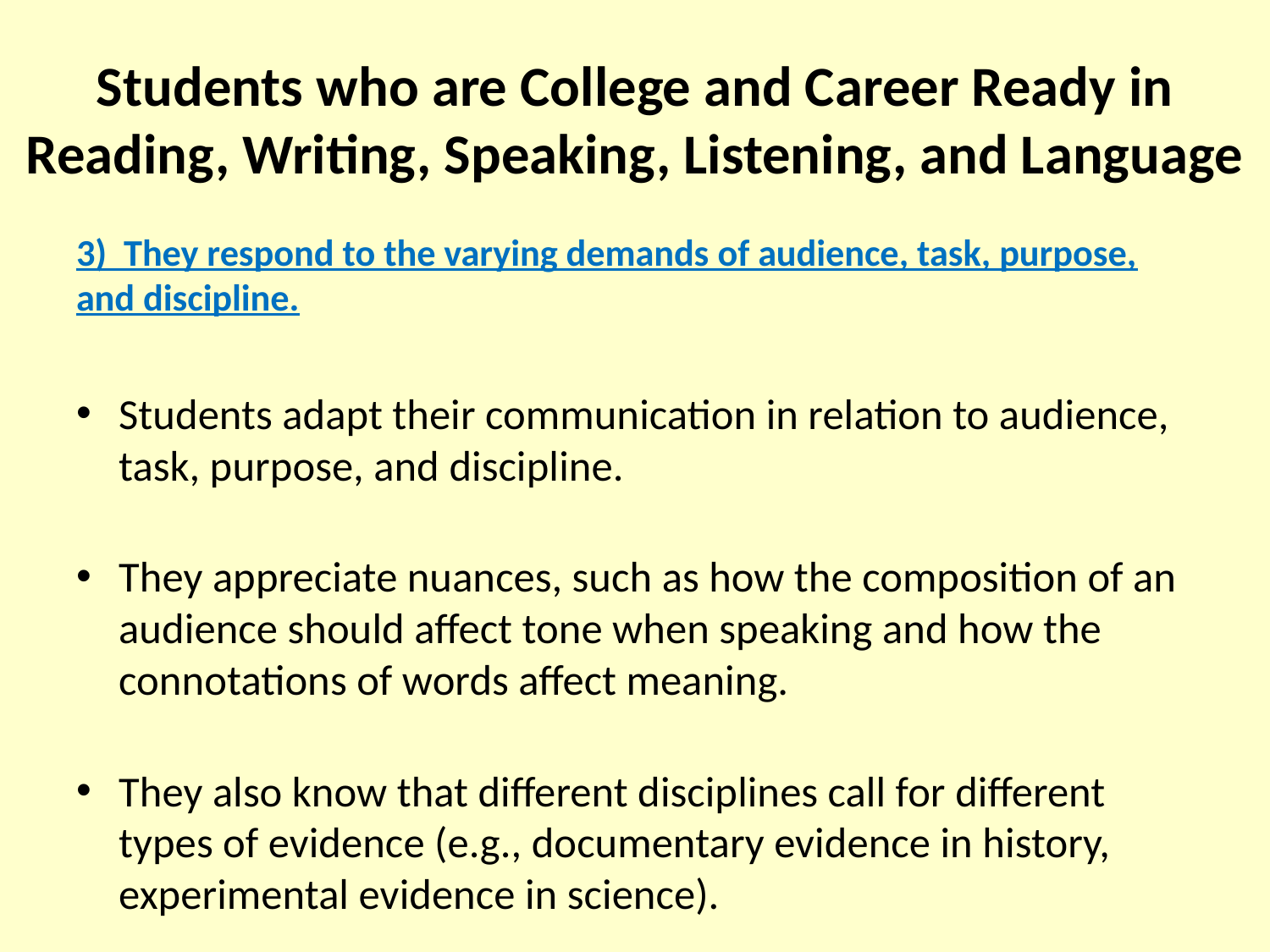

# Students who are College and Career Ready in Reading, Writing, Speaking, Listening, and Language
3)  They respond to the varying demands of audience, task, purpose, and discipline.

Students adapt their communication in relation to audience, task, purpose, and discipline.
They appreciate nuances, such as how the composition of an audience should affect tone when speaking and how the connotations of words affect meaning.
They also know that different disciplines call for different types of evidence (e.g., documentary evidence in history, experimental evidence in science).